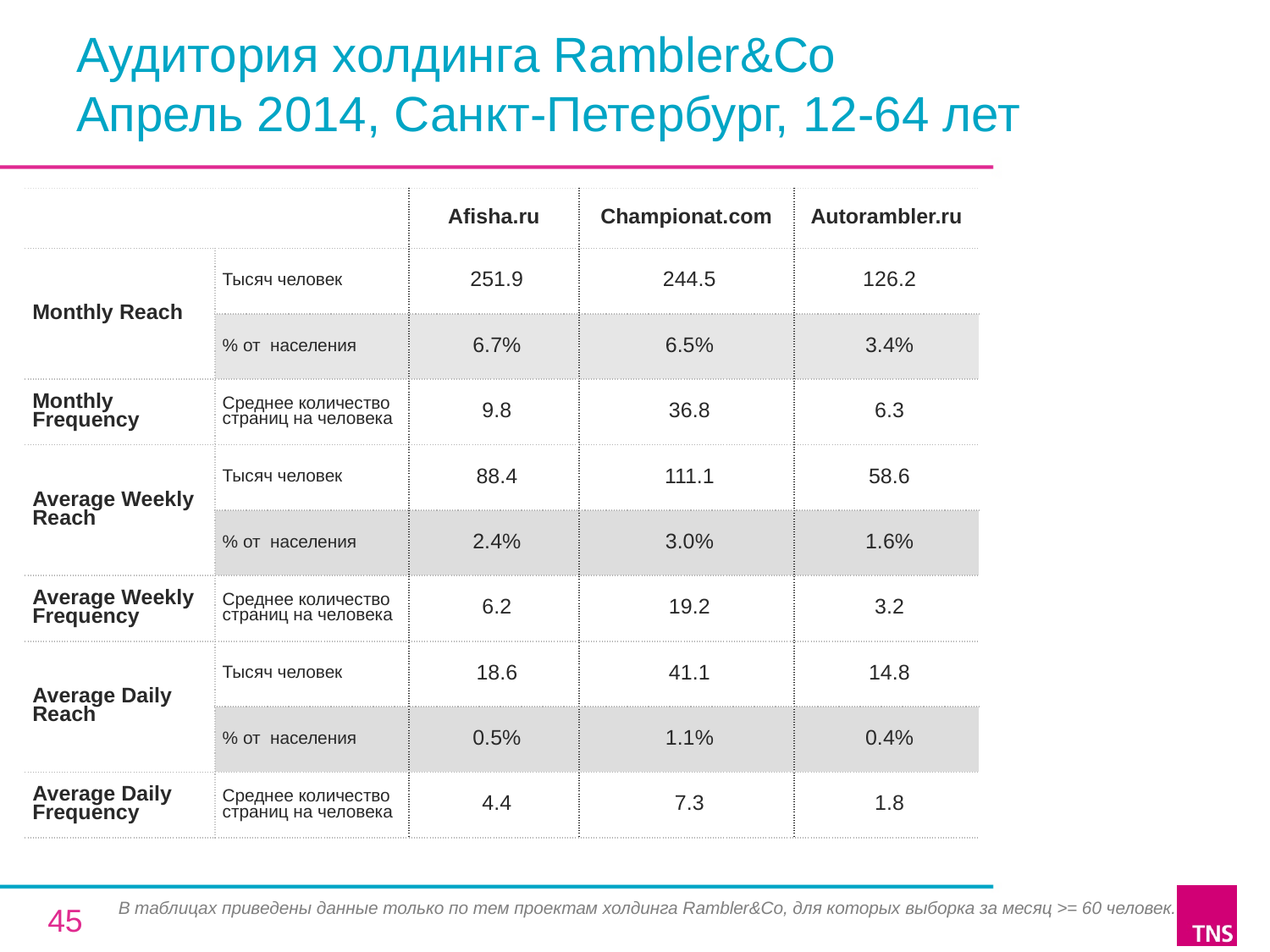

# Аудитория холдинга Rambler&Co Апрель 2014, Санкт-Петербург, 12-64 лет
|  |  | Afisha.ru | Championat.com | Autorambler.ru |
| --- | --- | --- | --- | --- |
| Monthly Reach | Тысяч человек | 251.9 | 244.5 | 126.2 |
|  | % от населения | 6.7% | 6.5% | 3.4% |
| Monthly Frequency | Среднее количество страниц на человека | 9.8 | 36.8 | 6.3 |
| Average Weekly Reach | Тысяч человек | 88.4 | 111.1 | 58.6 |
|  | % от населения | 2.4% | 3.0% | 1.6% |
| Average Weekly Frequency | Среднее количество страниц на человека | 6.2 | 19.2 | 3.2 |
| Average Daily Reach | Тысяч человек | 18.6 | 41.1 | 14.8 |
|  | % от населения | 0.5% | 1.1% | 0.4% |
| Average Daily Frequency | Среднее количество страниц на человека | 4.4 | 7.3 | 1.8 |
В таблицах приведены данные только по тем проектам холдинга Rambler&Co, для которых выборка за месяц >= 60 человек.
45